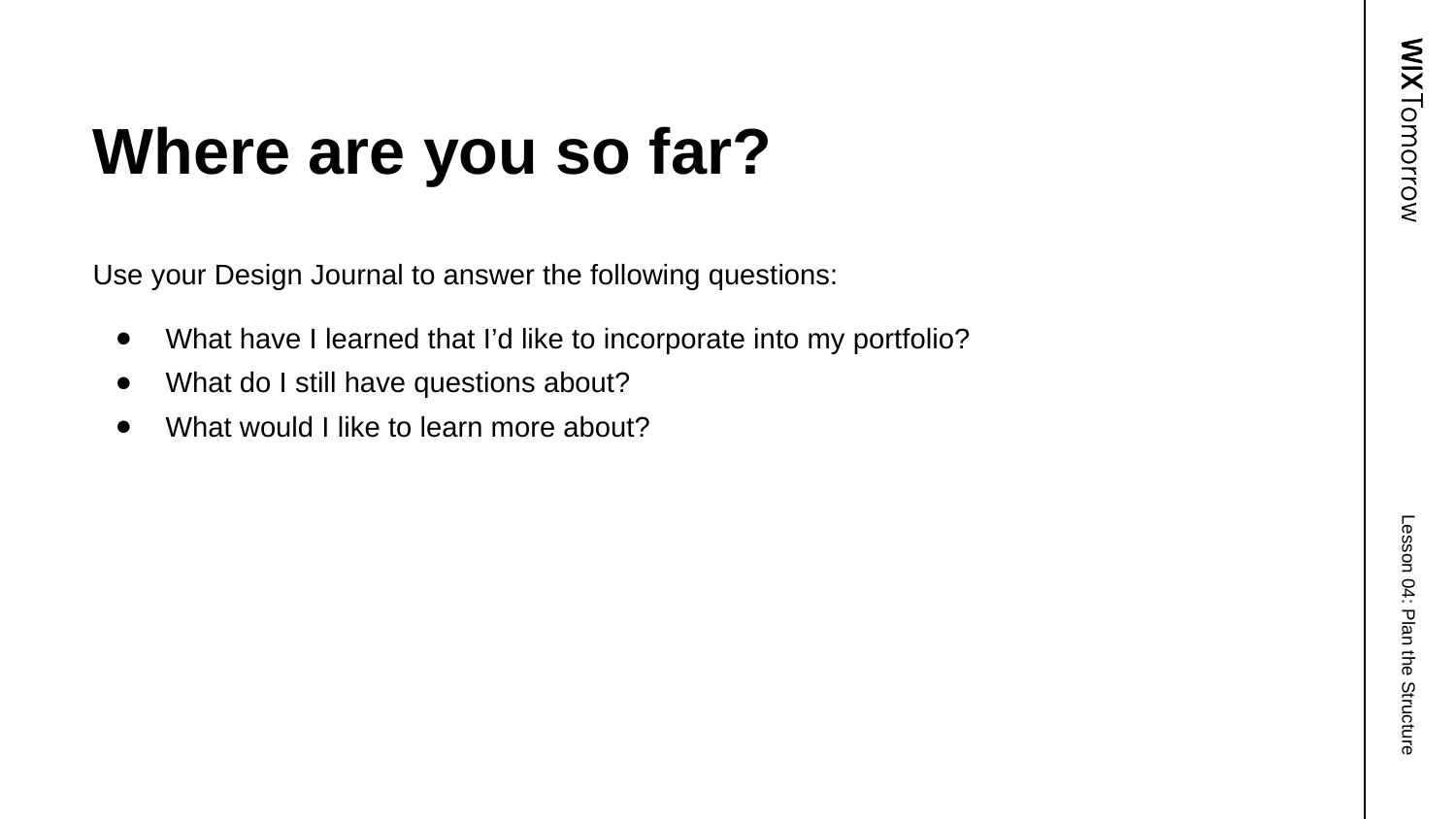

# Where are you so far?
Use your Design Journal to answer the following questions:
What have I learned that I’d like to incorporate into my portfolio?
What do I still have questions about?
What would I like to learn more about?